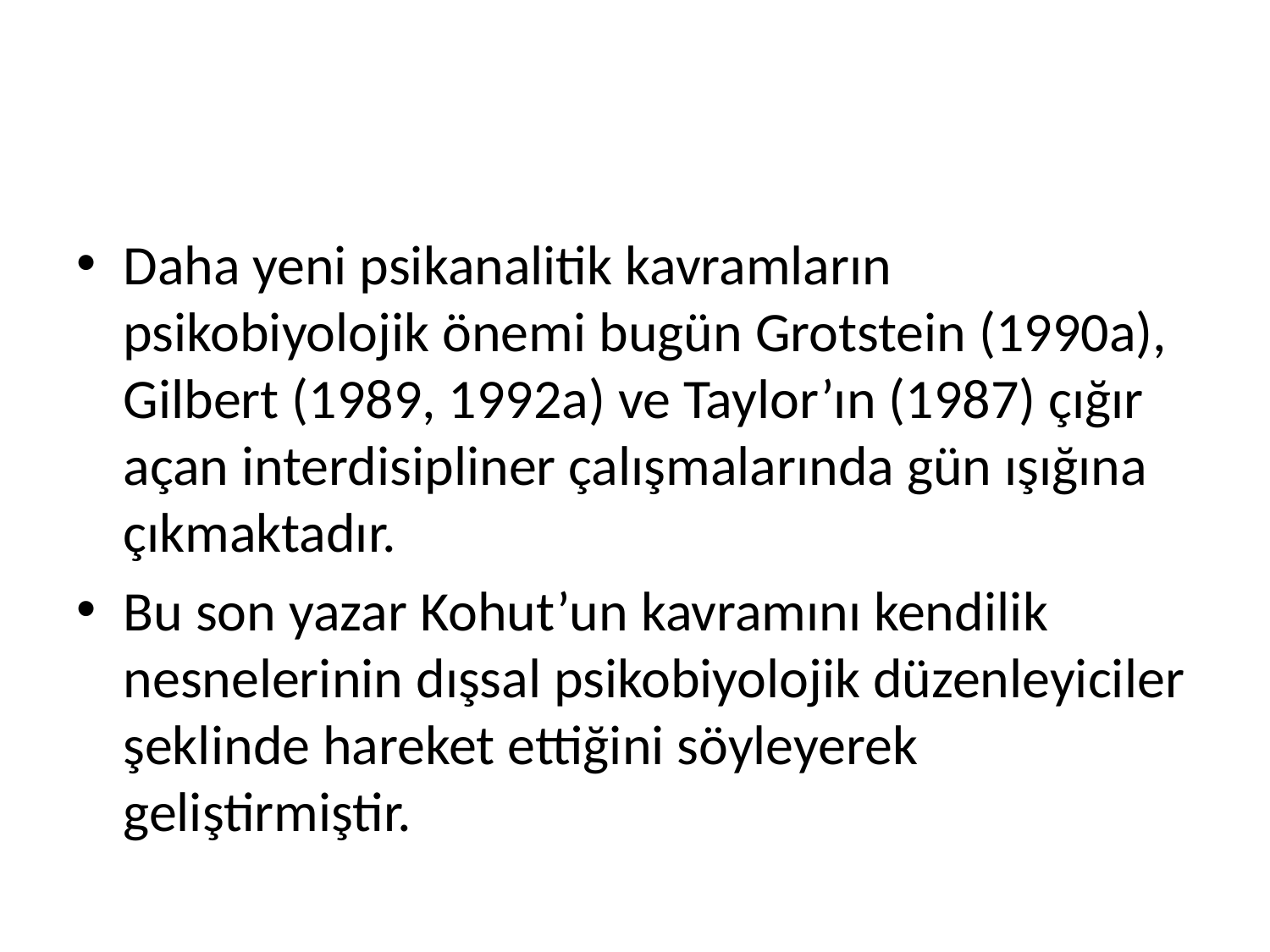

#
Daha yeni psikanalitik kavramların psikobiyolojik önemi bugün Grotstein (1990a), Gilbert (1989, 1992a) ve Taylor’ın (1987) çığır açan interdisipliner çalışmalarında gün ışığına çıkmaktadır.
Bu son yazar Kohut’un kavramını kendilik nesnelerinin dışsal psikobiyolojik düzenleyiciler şeklinde hareket ettiğini söyleyerek geliştirmiştir.